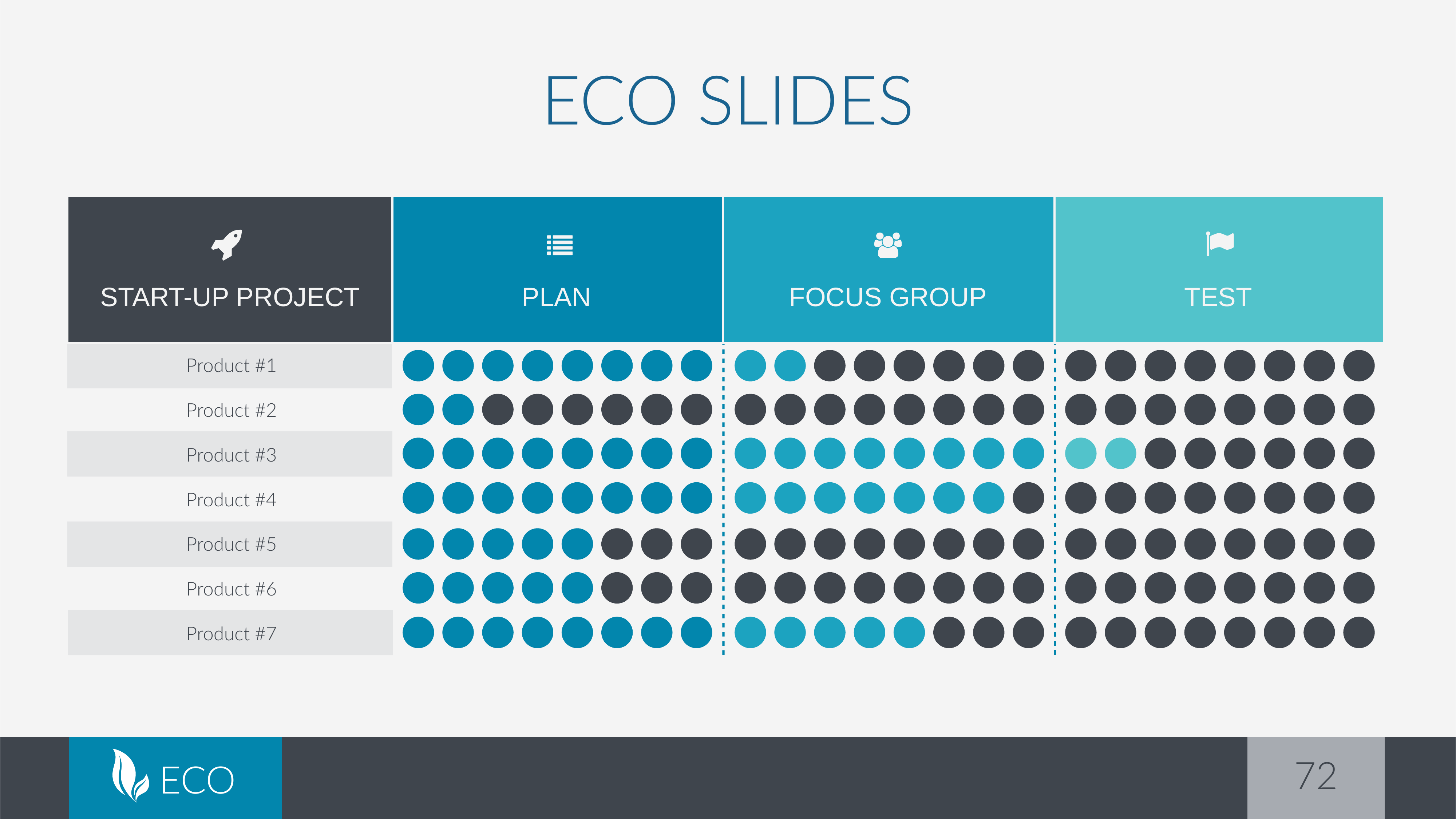

# ECO SLIDES

Start-UP Project
Plan
Focus Group
Test

Product #1
Product #2
Product #3
Product #4
Product #5
Product #6
Product #7

72